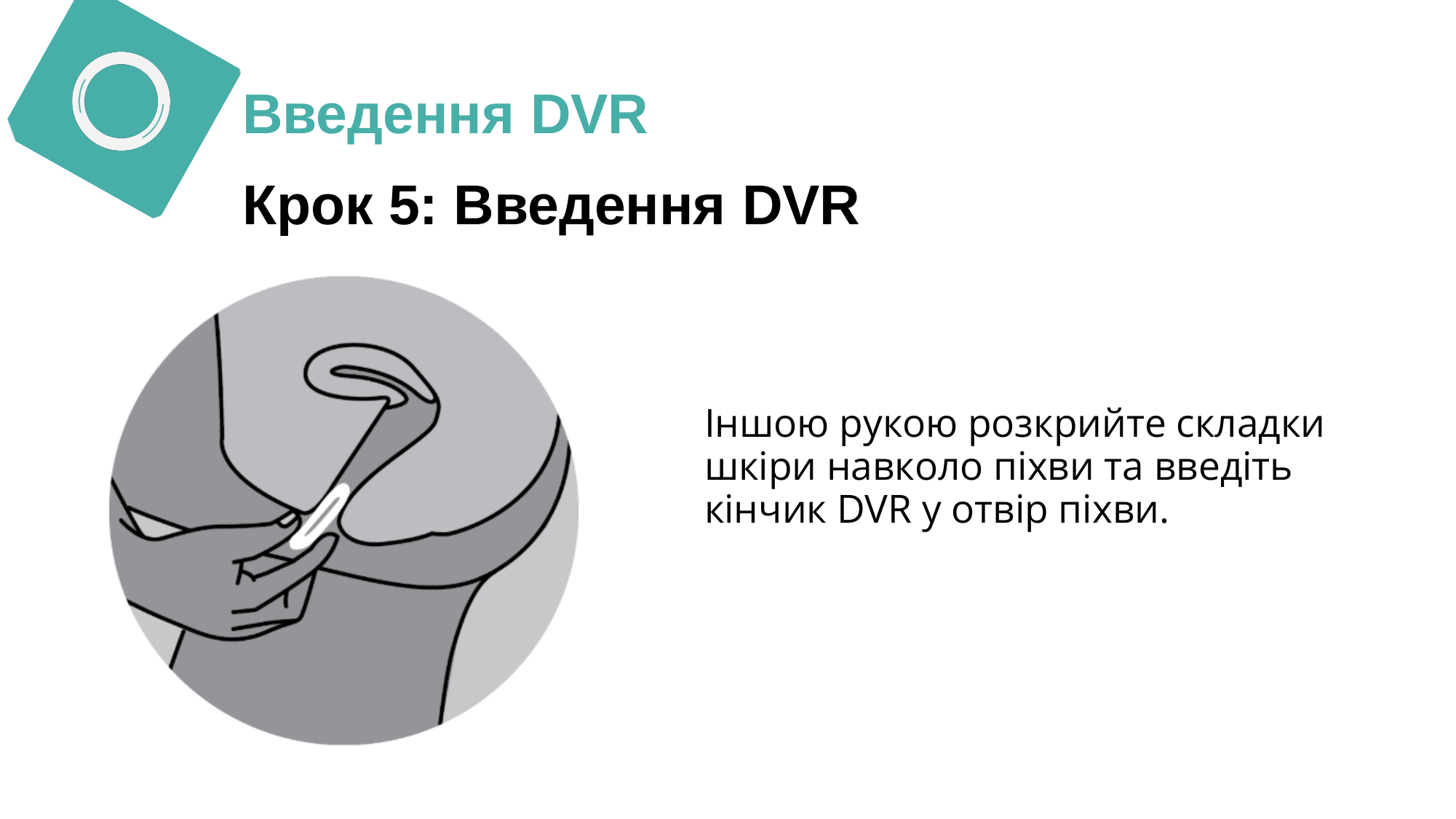

Введення DVR
Крок 5: Введення DVR

Іншою рукою розкрийте складки шкіри навколо піхви та введіть кінчик DVR у отвір піхви.